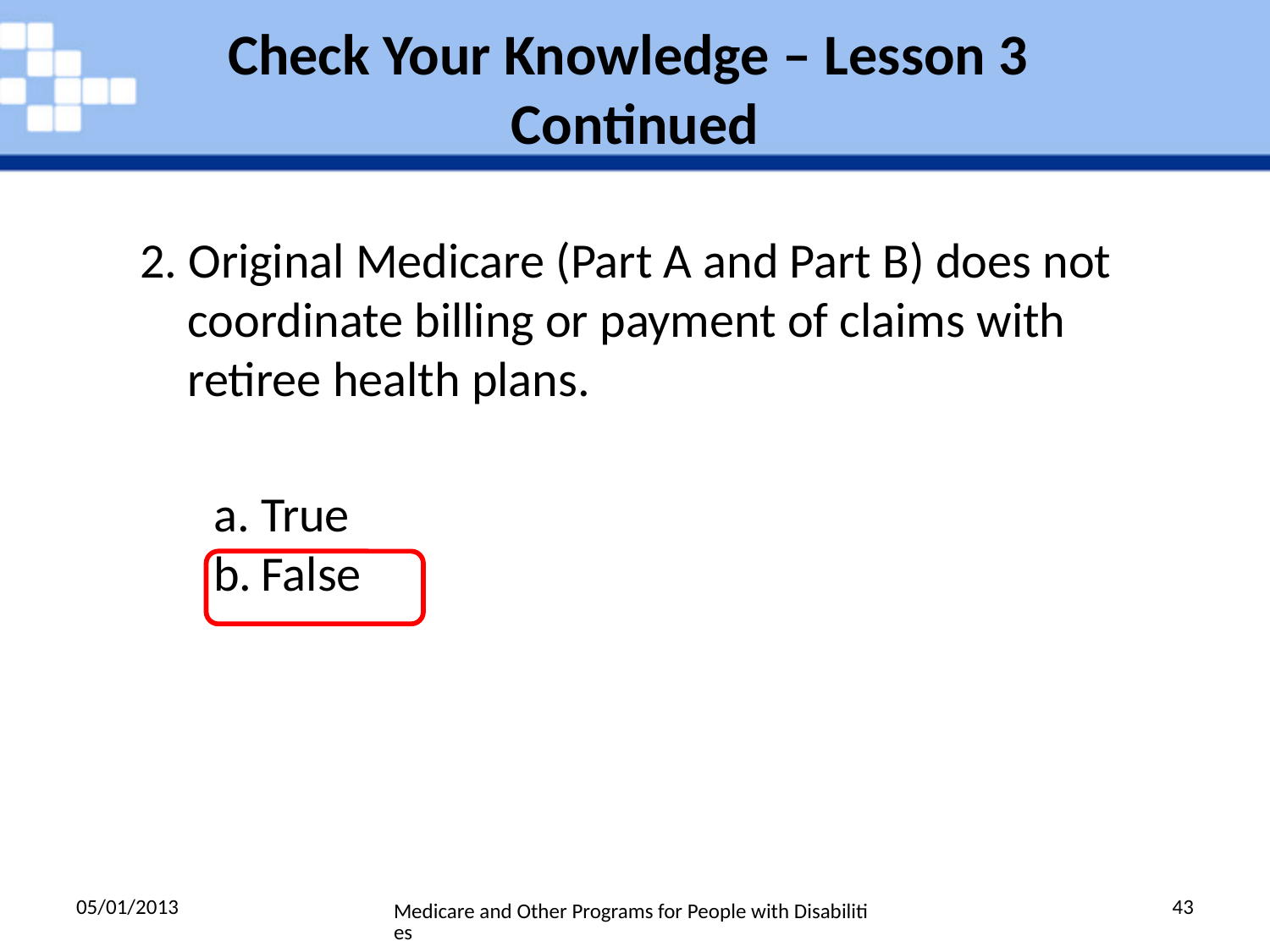

# Check Your Knowledge – Lesson 3 Continued
2. Original Medicare (Part A and Part B) does not coordinate billing or payment of claims with retiree health plans.

True
False

05/01/2013
43
Medicare and Other Programs for People with Disabilities